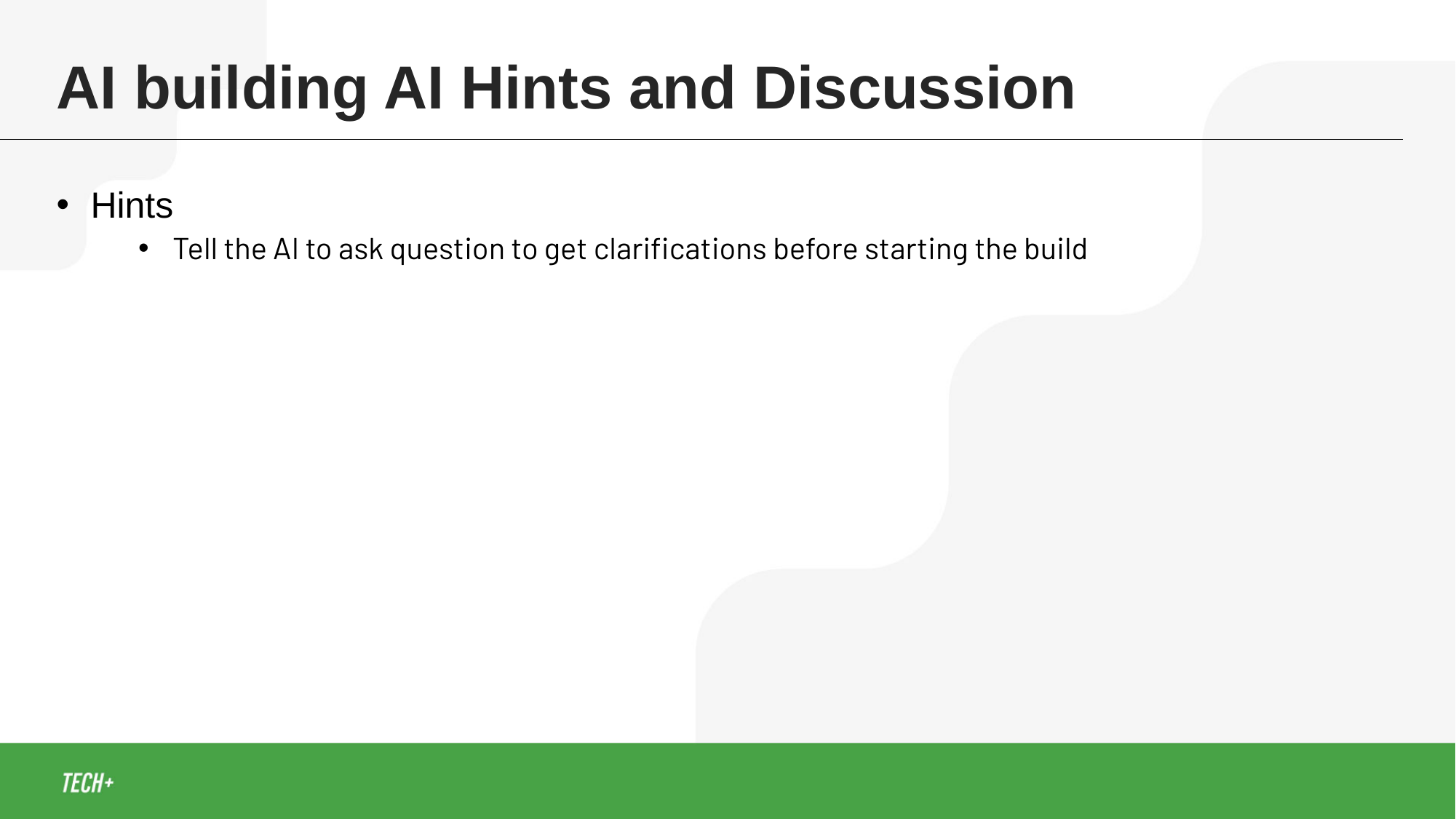

AI building AI Hints and Discussion
Hints
Tell the AI to ask question to get clarifications before starting the build